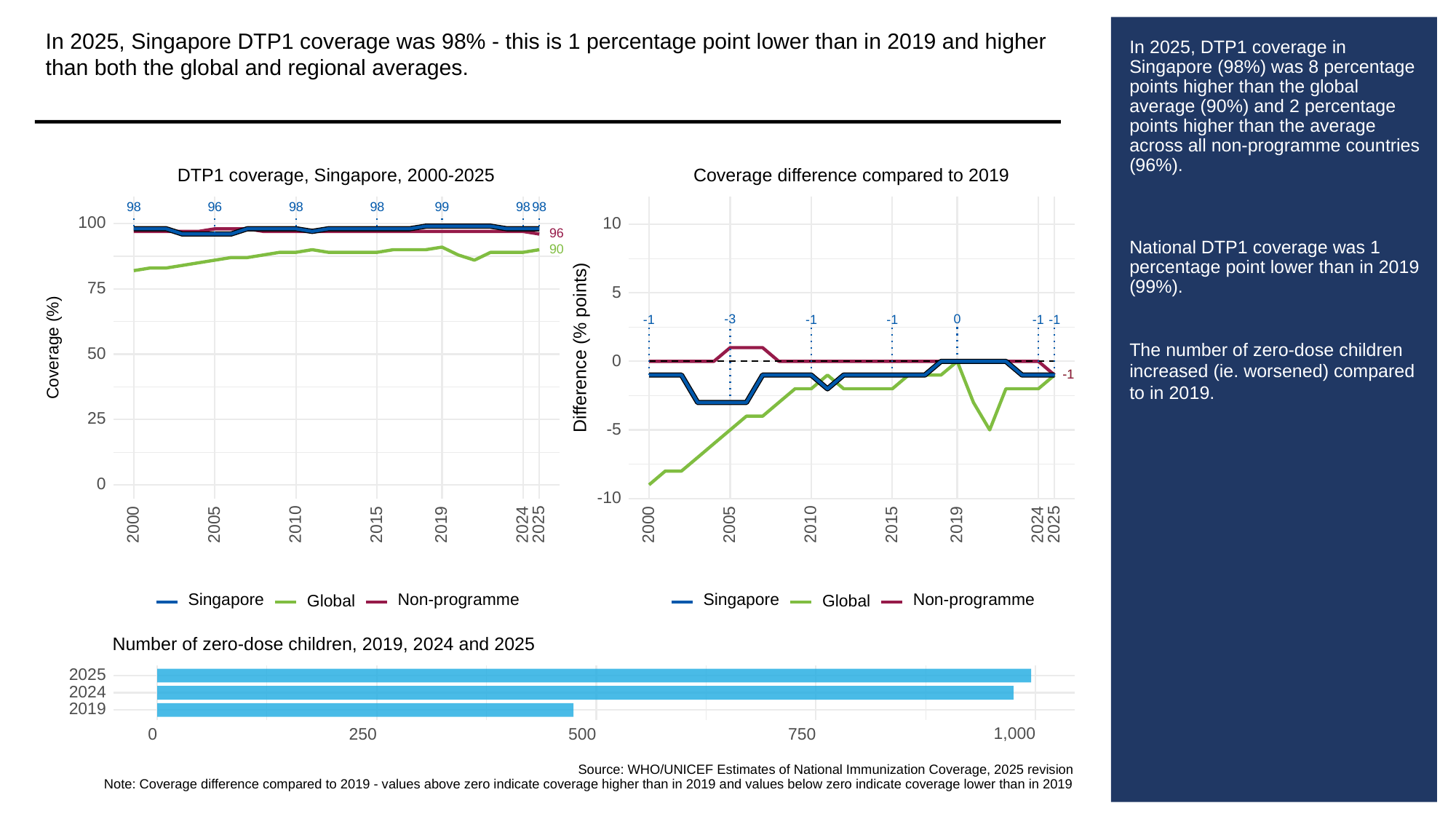

In 2025, Singapore DTP1 coverage was 98% - this is 1 percentage point lower than in 2019 and higher than both the global and regional averages.
# In 2025, DTP1 coverage in Singapore (98%) was 8 percentage points higher than the global average (90%) and 2 percentage points higher than the average across all non-programme countries (96%).

National DTP1 coverage was 1 percentage point lower than in 2019 (99%).

The number of zero-dose children increased (ie. worsened) compared to in 2019.

DTP1 coverage, Singapore, 2000-2025
Coverage difference compared to 2019

98
96
98
98
99
98
98
100
10

96
90

75
5

-3
0
-1
-1
-1
-1
-1

Difference (% points)
Coverage (%)

50

0

-1
-1

25

-5

0

-10

2000
2005
2010
2015
2019
2024
2025
2000
2005
2010
2015
2019
2024
2025
Singapore
Singapore
Non-programme
Non-programme
Global
Global

Number of zero-dose children, 2019, 2024 and 2025

2025

2024

2019

1,000
0
250
500
750
Source: WHO/UNICEF Estimates of National Immunization Coverage, 2025 revision
Note: Coverage difference compared to 2019 - values above zero indicate coverage higher than in 2019 and values below zero indicate coverage lower than in 2019